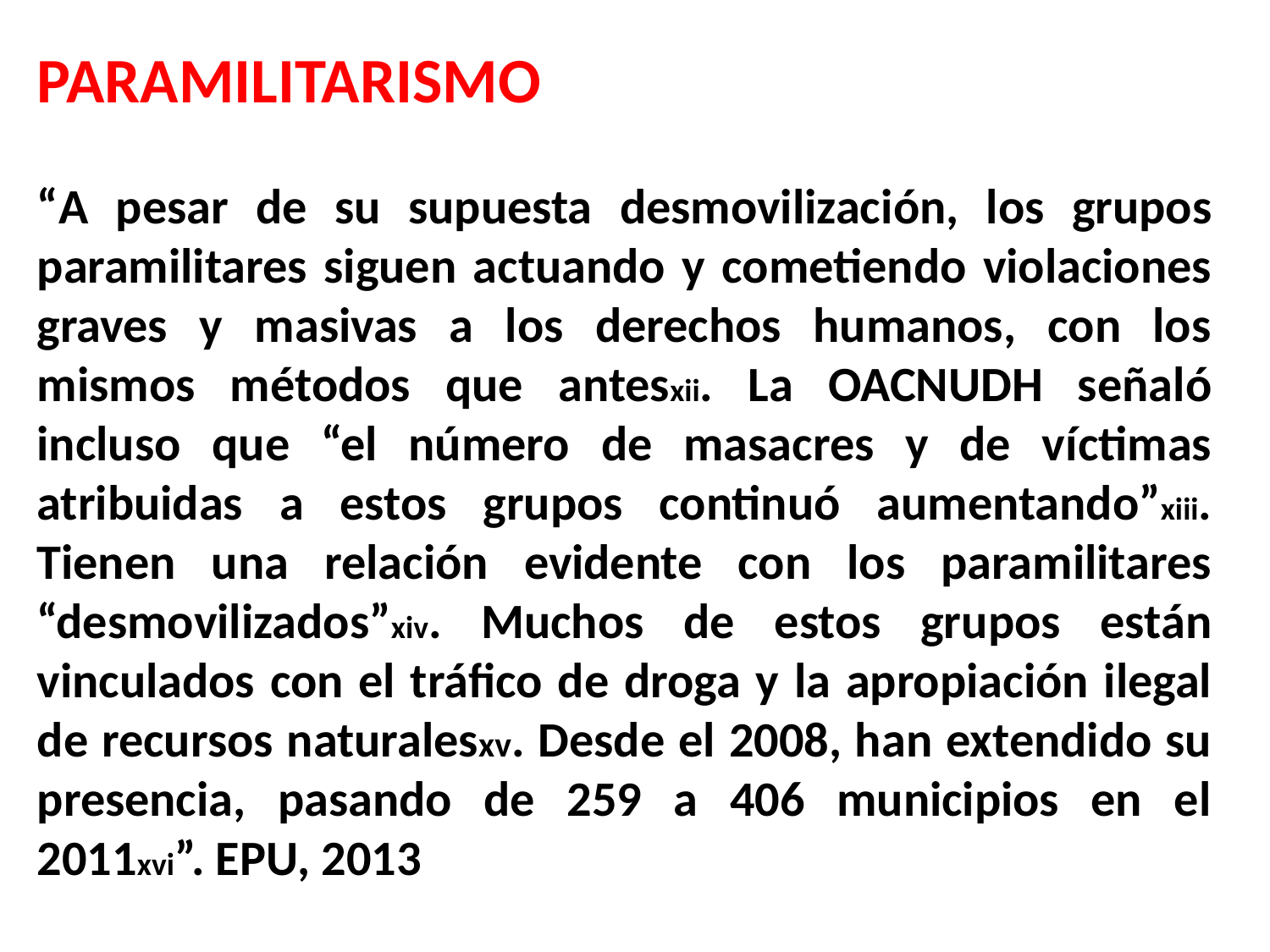

PARAMILITARISMO

“A pesar de su supuesta desmovilización, los grupos paramilitares siguen actuando y cometiendo violaciones graves y masivas a los derechos humanos, con los mismos métodos que antesxii. La OACNUDH señaló incluso que “el número de masacres y de víctimas atribuidas a estos grupos continuó aumentando”xiii. Tienen una relación evidente con los paramilitares “desmovilizados”xiv. Muchos de estos grupos están vinculados con el tráfico de droga y la apropiación ilegal de recursos naturalesxv. Desde el 2008, han extendido su presencia, pasando de 259 a 406 municipios en el 2011xvi”. EPU, 2013